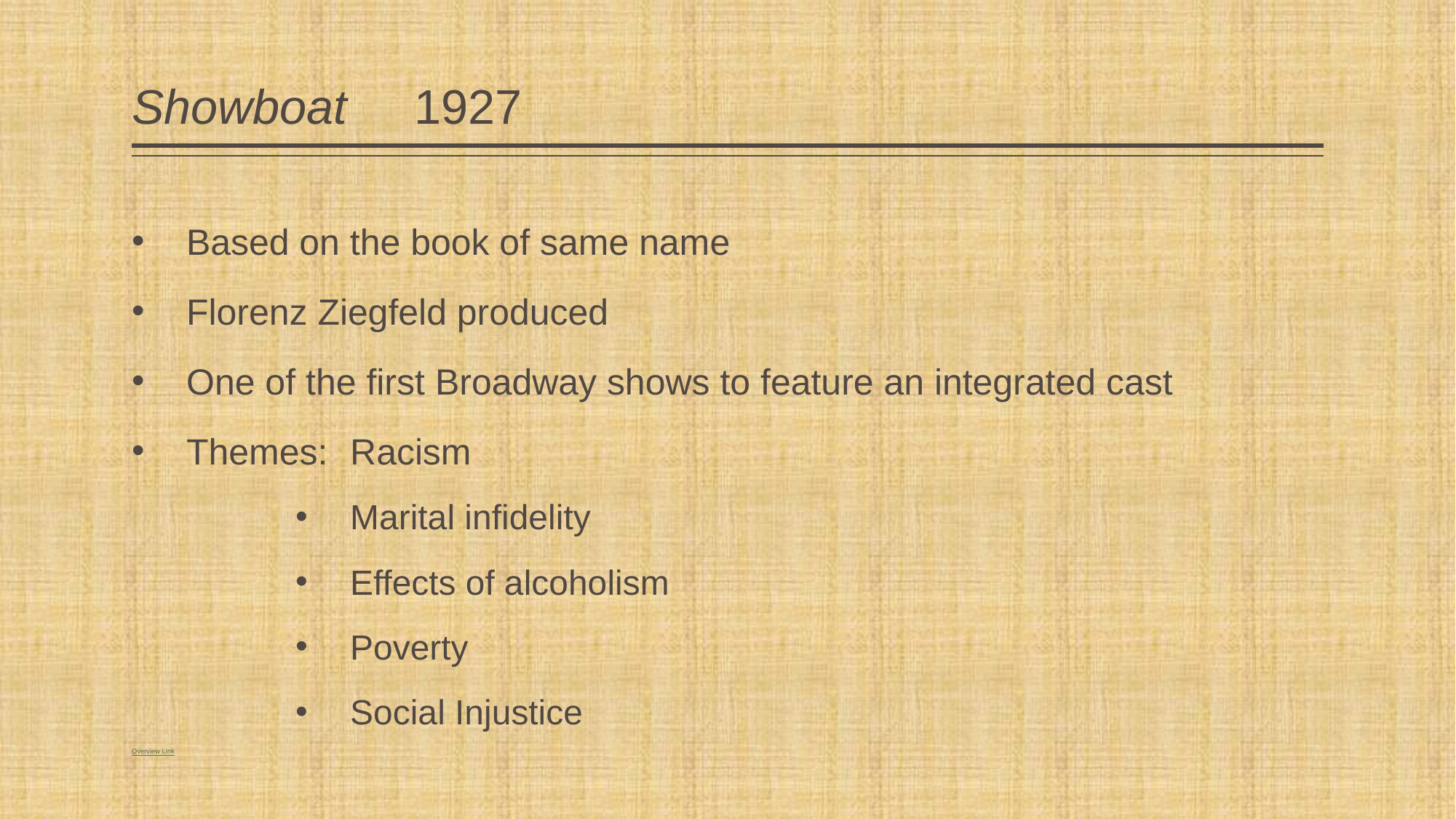

# Showboat     1927
Based on the book of same name
Florenz Ziegfeld produced
One of the first Broadway shows to feature an integrated cast
Themes:	Racism
Marital infidelity
Effects of alcoholism
Poverty
Social Injustice

Overview Link